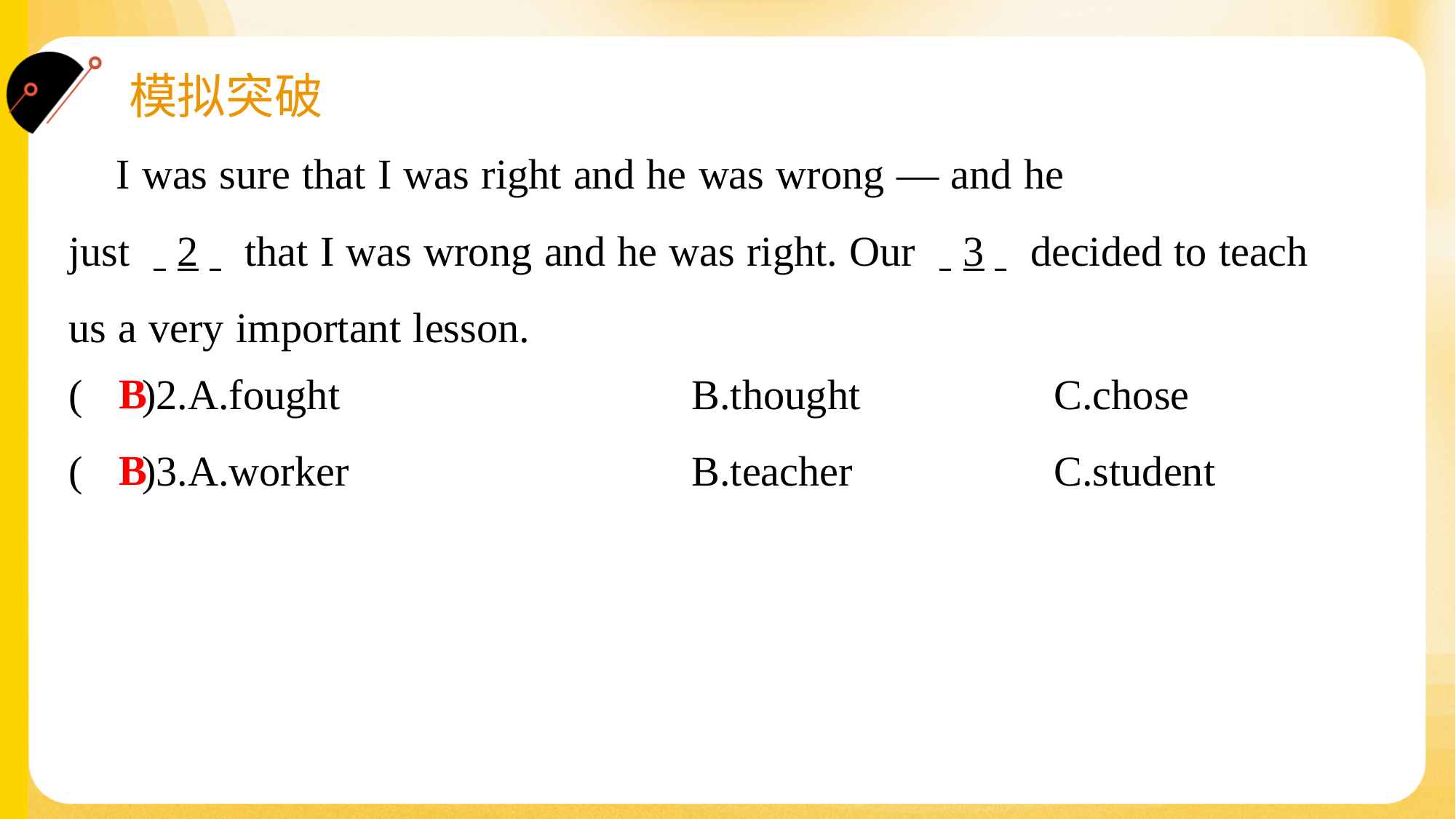

I was sure that I was right and he was wrong — and he
just . .2. . that I was wrong and he was right. Our . .3. . decided to teach
us a very important lesson.#3
B
(     )2.A.fought	B.thought	C.chose
B
(     )3.A.worker	B.teacher	C.student